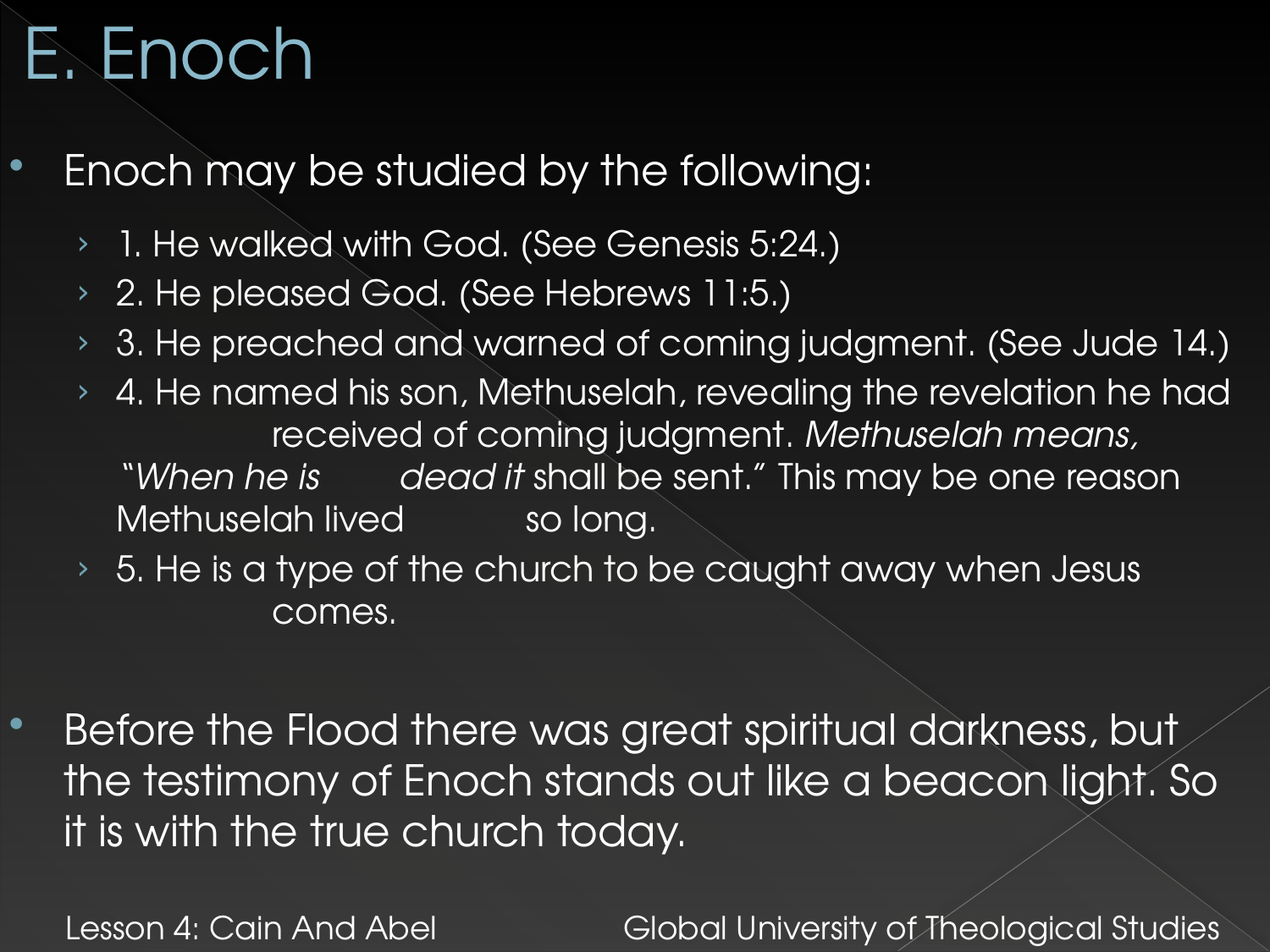

# E. Enoch
Enoch may be studied by the following:

1. He walked with God. (See Genesis 5:24.)
2. He pleased God. (See Hebrews 11:5.)
3. He preached and warned of coming judgment. (See Jude 14.)
4. He named his son, Methuselah, revealing the revelation he had   	   received of coming judgment. Methuselah means, “When he is 	   dead it shall be sent.” This may be one reason Methuselah lived 	   so long.
5. He is a type of the church to be caught away when Jesus 	   comes.

Before the Flood there was great spiritual darkness, but the testimony of Enoch stands out like a beacon light. So it is with the true church today.
Lesson 4: Cain And Abel                     Global University of Theological Studies